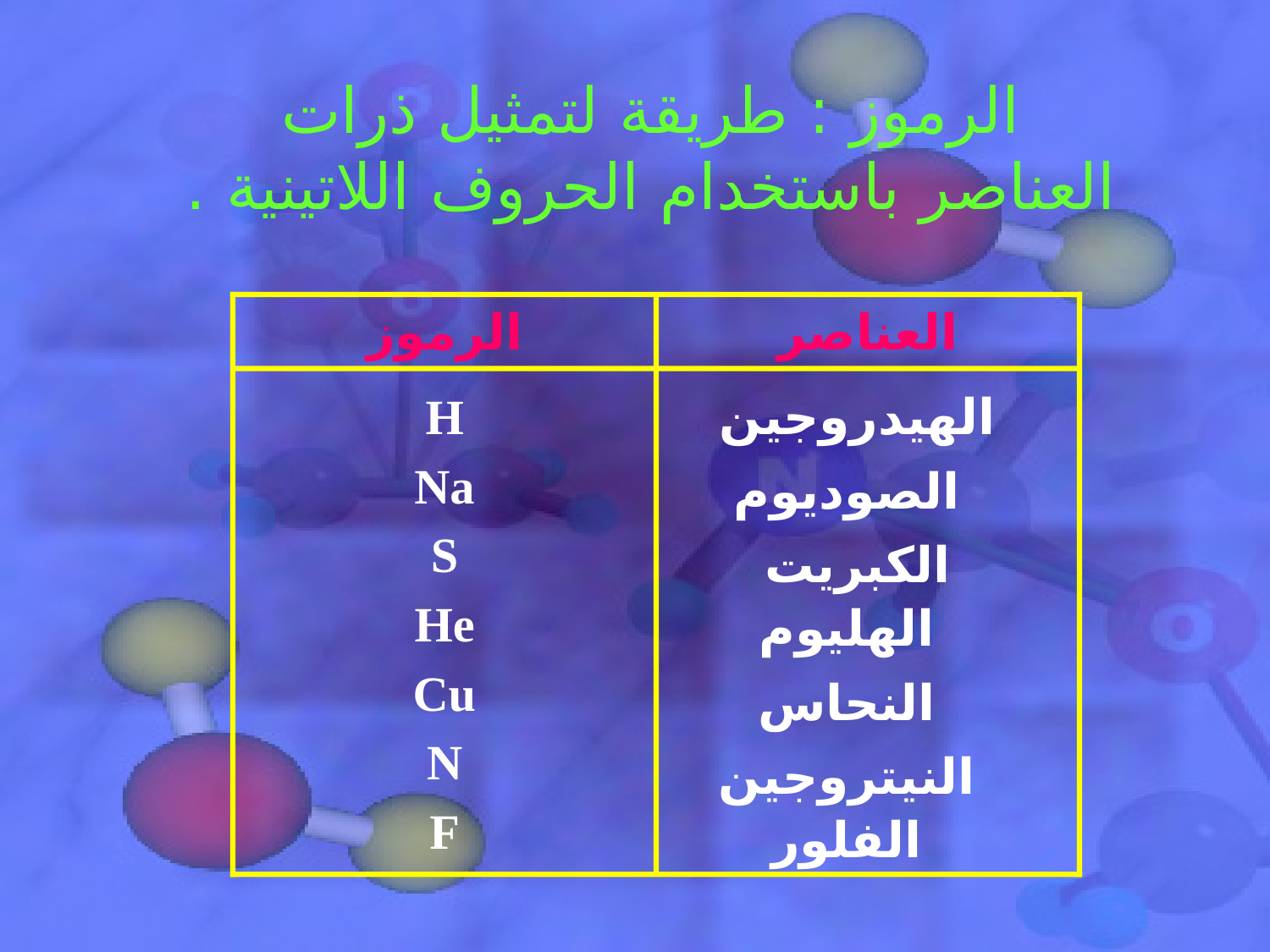

الرموز : طريقة لتمثيل ذرات العناصر باستخدام الحروف اللاتينية .
الرموز

العناصر

H
Na
S
He
Cu
N
F

الهيدروجين
الصوديوم
الكبريت
الهليوم
النحاس
النيتروجين
الفلور